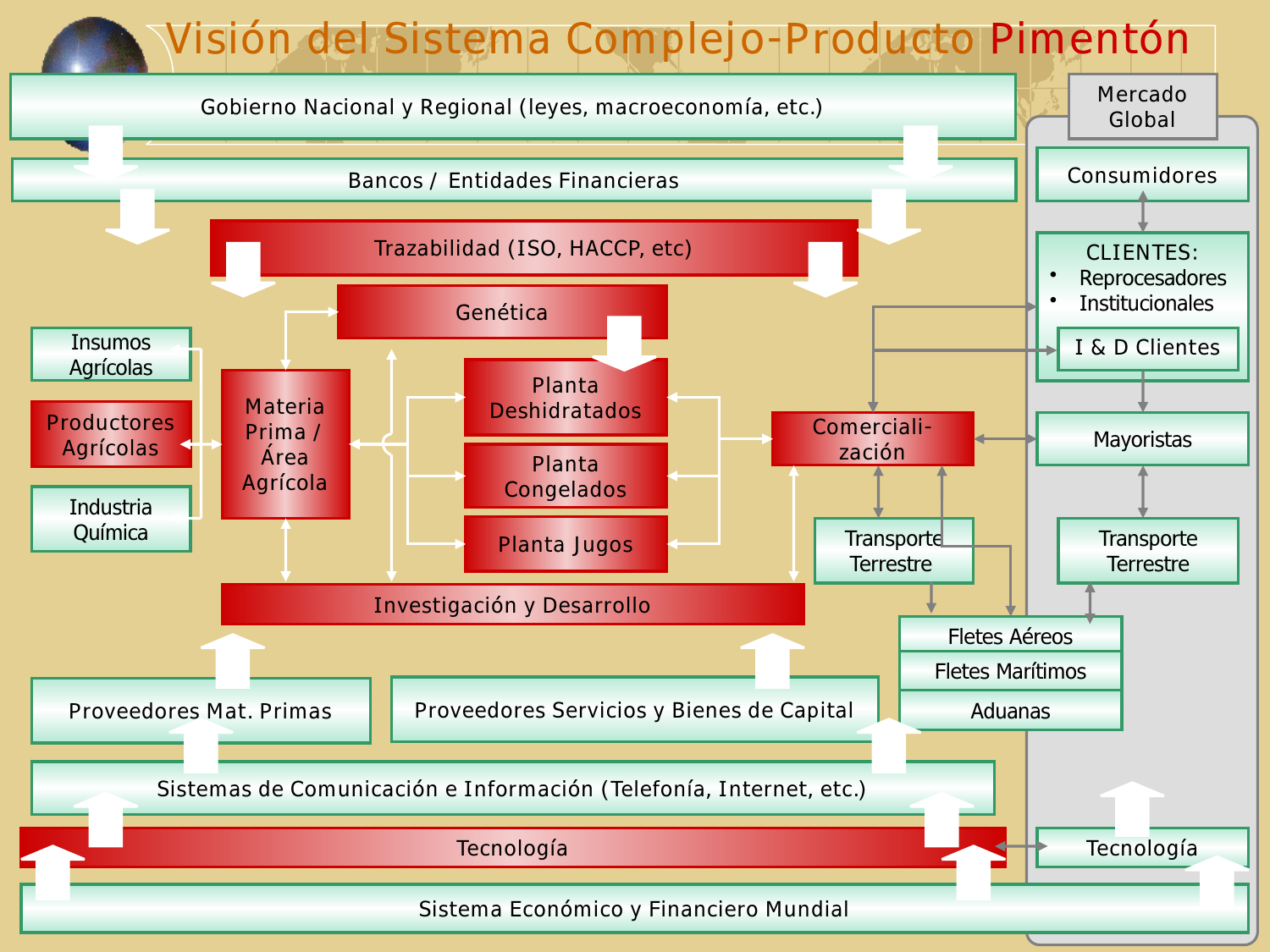

Visión del Sistema Complejo-Producto Pimentón
Gobierno Nacional y Regional (leyes, macroeconomía, etc.)
Mercado Global

Consumidores
Bancos / Entidades Financieras

Trazabilidad (ISO, HACCP, etc)
CLIENTES:
Reprocesadores
Institucionales

Genética

Insumos Agrícolas
I & D Clientes

Planta Deshidratados
Materia Prima / Área Agrícola
Productores Agrícolas
Comerciali-zación
Mayoristas

Planta Congelados

Industria Química
Planta Jugos

Transporte Terrestre
Transporte Terrestre

Investigación y Desarrollo
Fletes Aéreos

Fletes Marítimos
Proveedores Servicios y Bienes de Capital
Proveedores Mat. Primas
Aduanas

Sistemas de Comunicación e Información (Telefonía, Internet, etc.)

Tecnología
Tecnología

Sistema Económico y Financiero Mundial